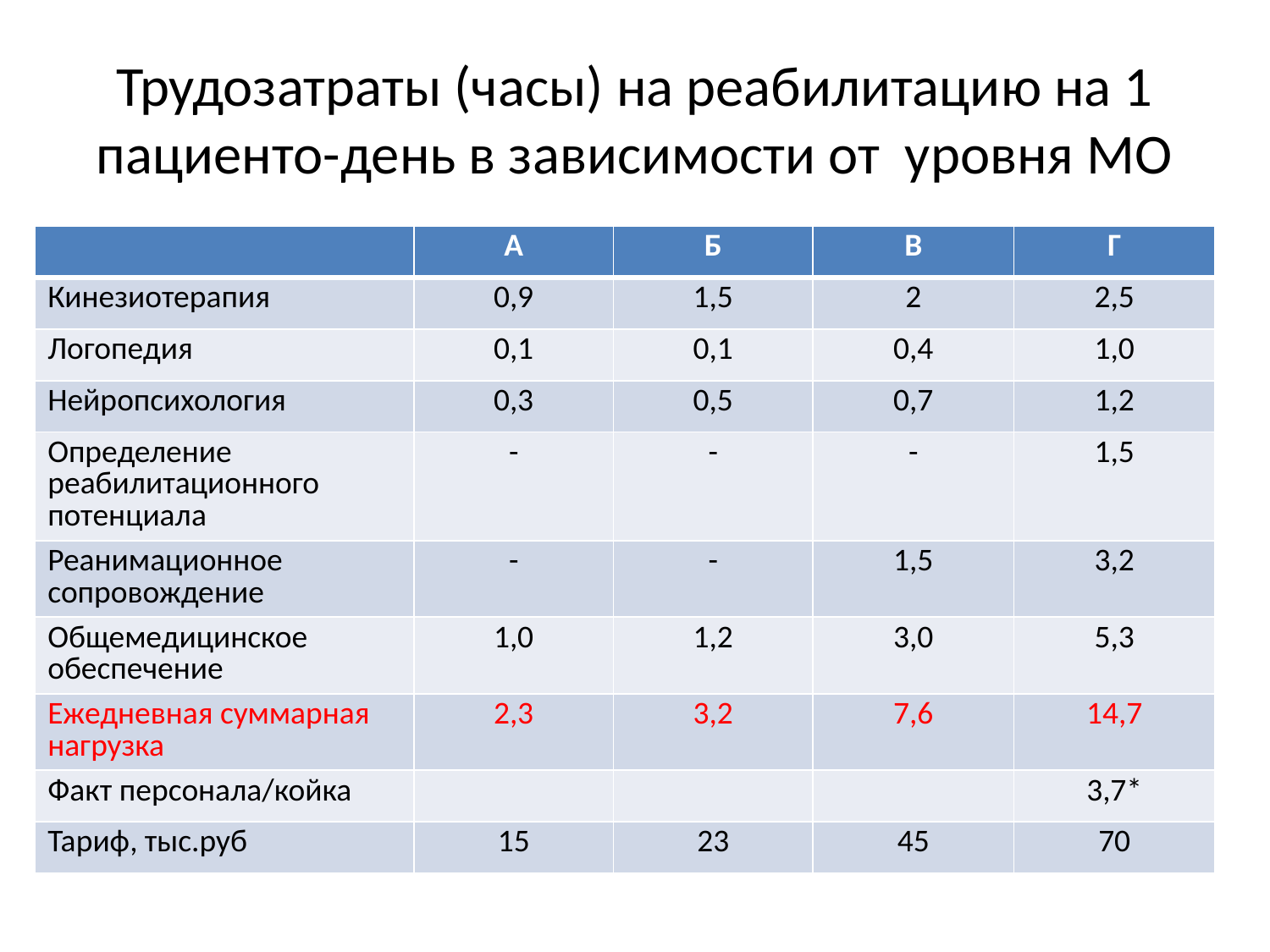

# Трудозатраты (часы) на реабилитацию на 1 пациенто-день в зависимости от  уровня МО
|  | А | Б | В | Г |
| --- | --- | --- | --- | --- |
| Кинезиотерапия | 0,9 | 1,5 | 2 | 2,5 |
| Логопедия | 0,1 | 0,1 | 0,4 | 1,0 |
| Нейропсихология | 0,3 | 0,5 | 0,7 | 1,2 |
| Определение реабилитационного потенциала | - | - | - | 1,5 |
| Реанимационное сопровождение | - | - | 1,5 | 3,2 |
| Общемедицинское обеспечение | 1,0 | 1,2 | 3,0 | 5,3 |
| Ежедневная суммарная нагрузка | 2,3 | 3,2 | 7,6 | 14,7 |
| Факт персонала/койка |  |  |  | 3,7\* |
| Тариф, тыс.руб | 15 | 23 | 45 | 70 |